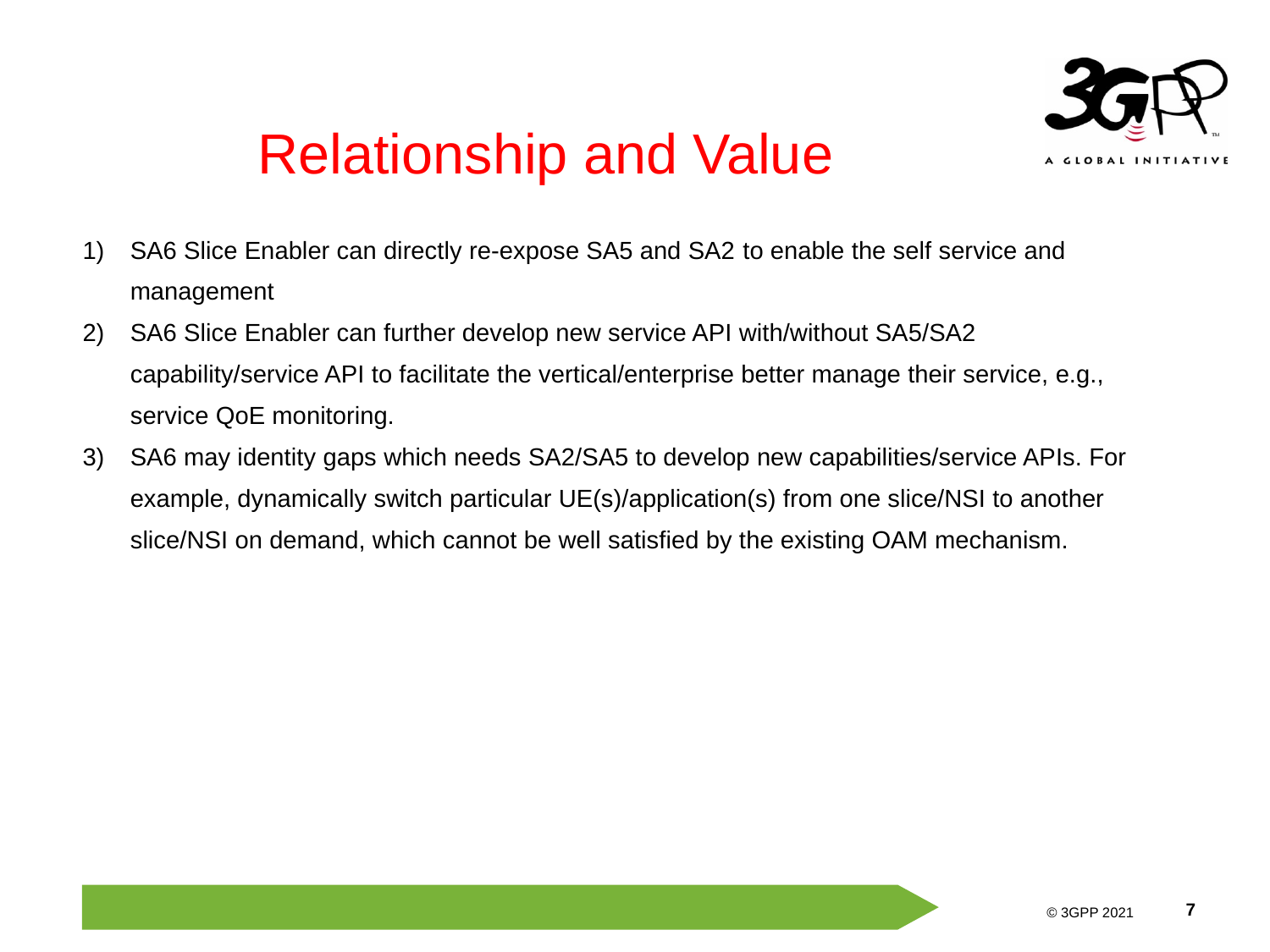

# Relationship and Value
SA6 Slice Enabler can directly re-expose SA5 and SA2 to enable the self service and management
SA6 Slice Enabler can further develop new service API with/without SA5/SA2 capability/service API to facilitate the vertical/enterprise better manage their service, e.g., service QoE monitoring.
SA6 may identity gaps which needs SA2/SA5 to develop new capabilities/service APIs. For example, dynamically switch particular UE(s)/application(s) from one slice/NSI to another slice/NSI on demand, which cannot be well satisfied by the existing OAM mechanism.